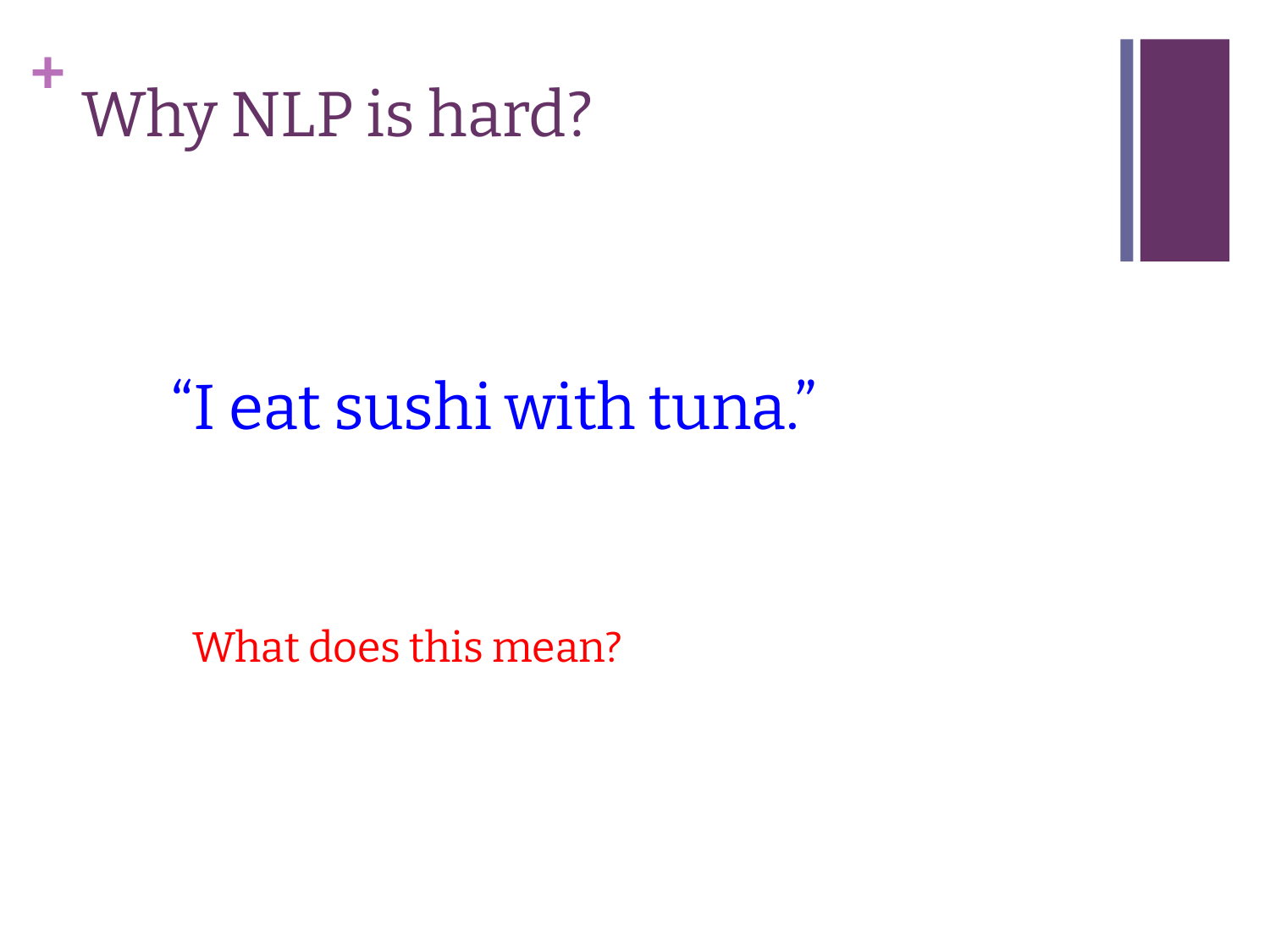

# Why NLP is hard?
“I eat sushi with tuna.”
What does this mean?